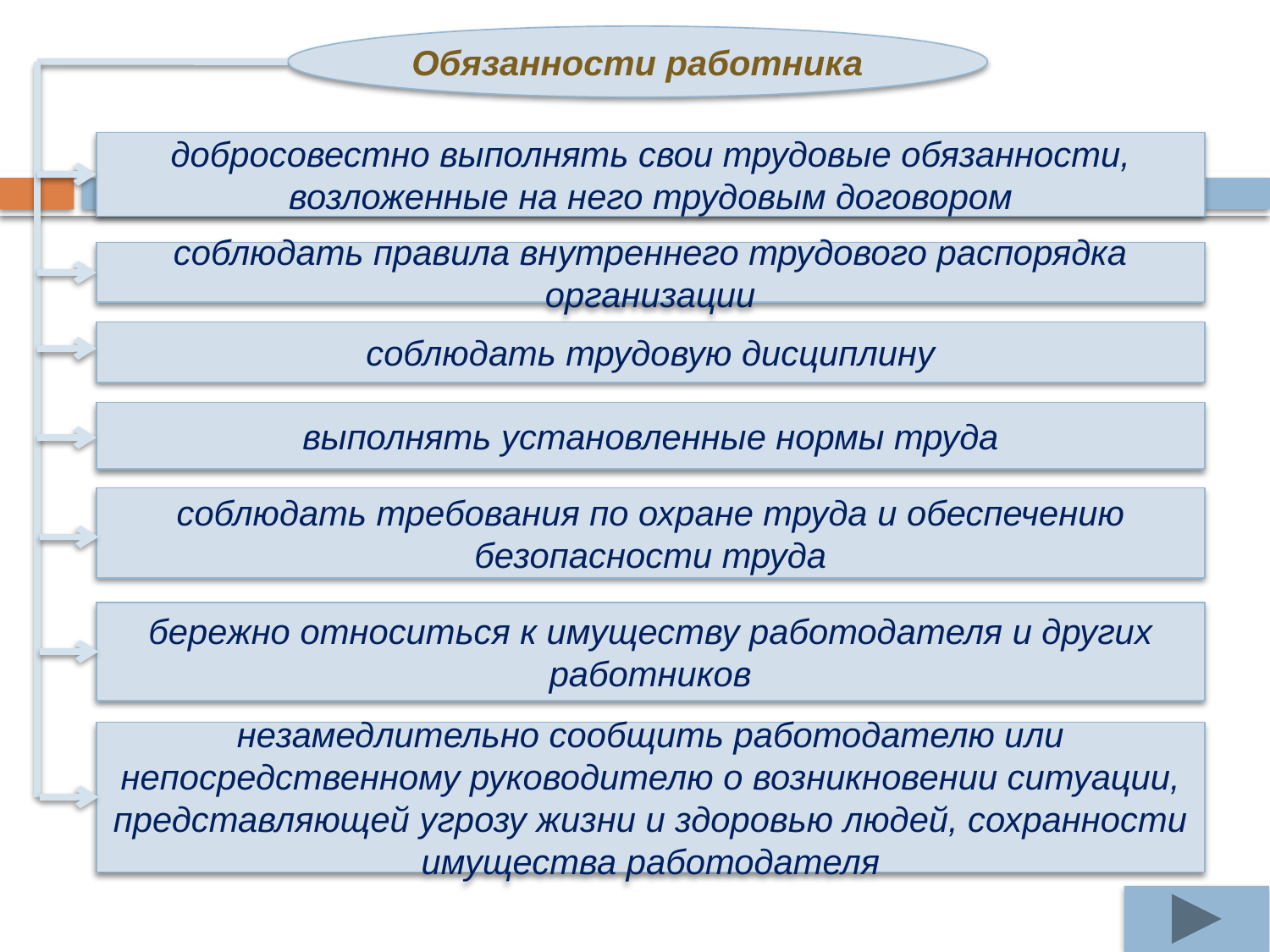

Обязанности работника
добросовестно выполнять свои трудовые обязанности, возложенные на него трудовым договором
соблюдать правила внутреннего трудового распорядка организации
соблюдать трудовую дисциплину
выполнять установленные нормы труда
соблюдать требования по охране труда и обеспечению безопасности труда
бережно относиться к имуществу работодателя и других работников
незамедлительно сообщить работодателю или непосредственному руководителю о возникновении ситуации, представляющей угрозу жизни и здоровью людей, сохранности имущества работодателя